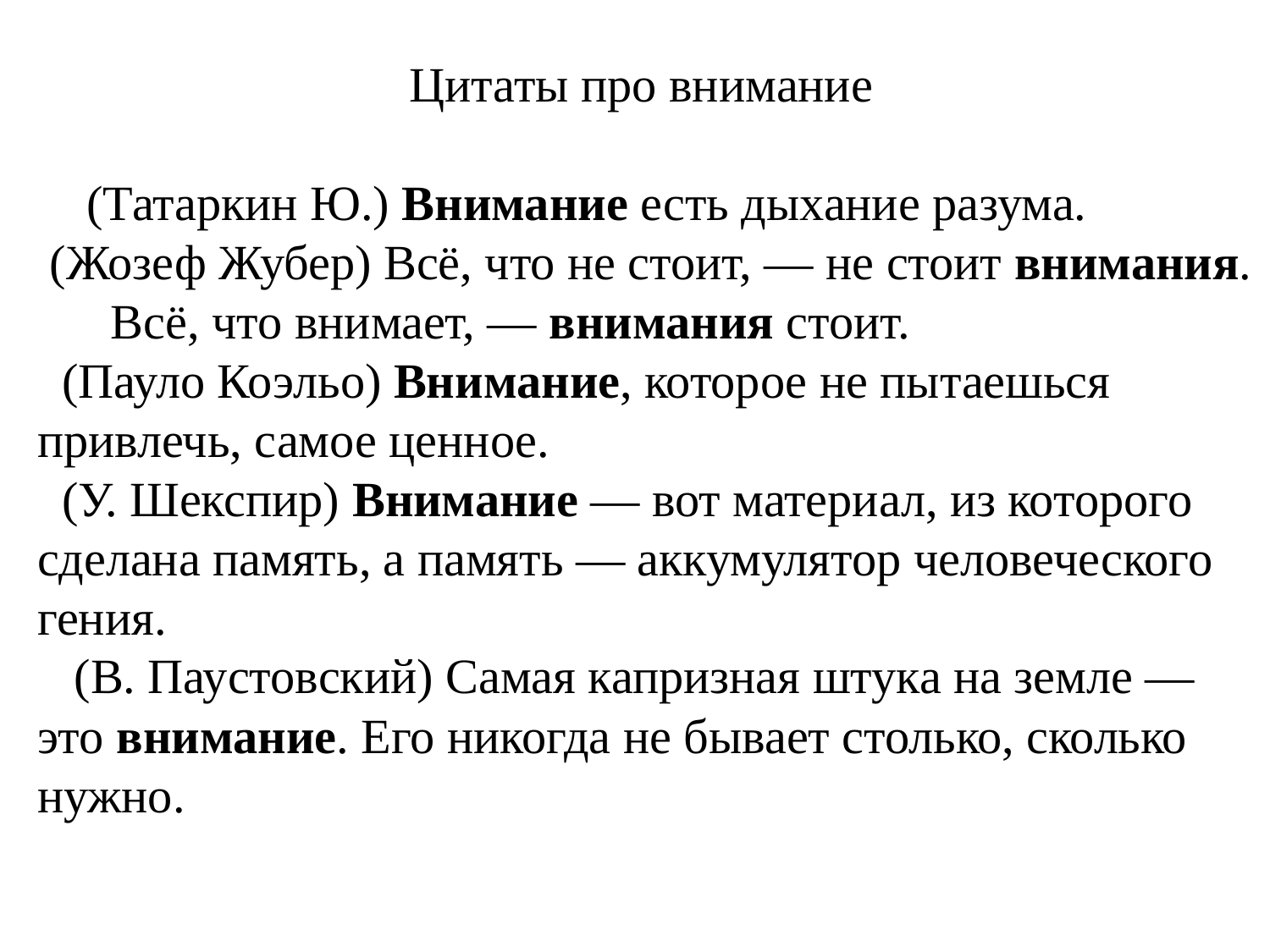

Цитаты про внимание

    (Татаркин Ю.) Внимание есть дыхание разума.
 (Жозеф Жубер) Всё, что не стоит, — не стоит внимания.       Всё, что внимает, — внимания стоит.
  (Пауло Коэльо) Внимание, которое не пытаешься   привлечь, самое ценное.
  (У. Шекспир) Внимание — вот материал, из которого   сделана память, а память — аккумулятор человеческого гения.
   (В. Паустовский) Самая капризная штука на земле — это внимание. Его никогда не бывает столько, сколько нужно.